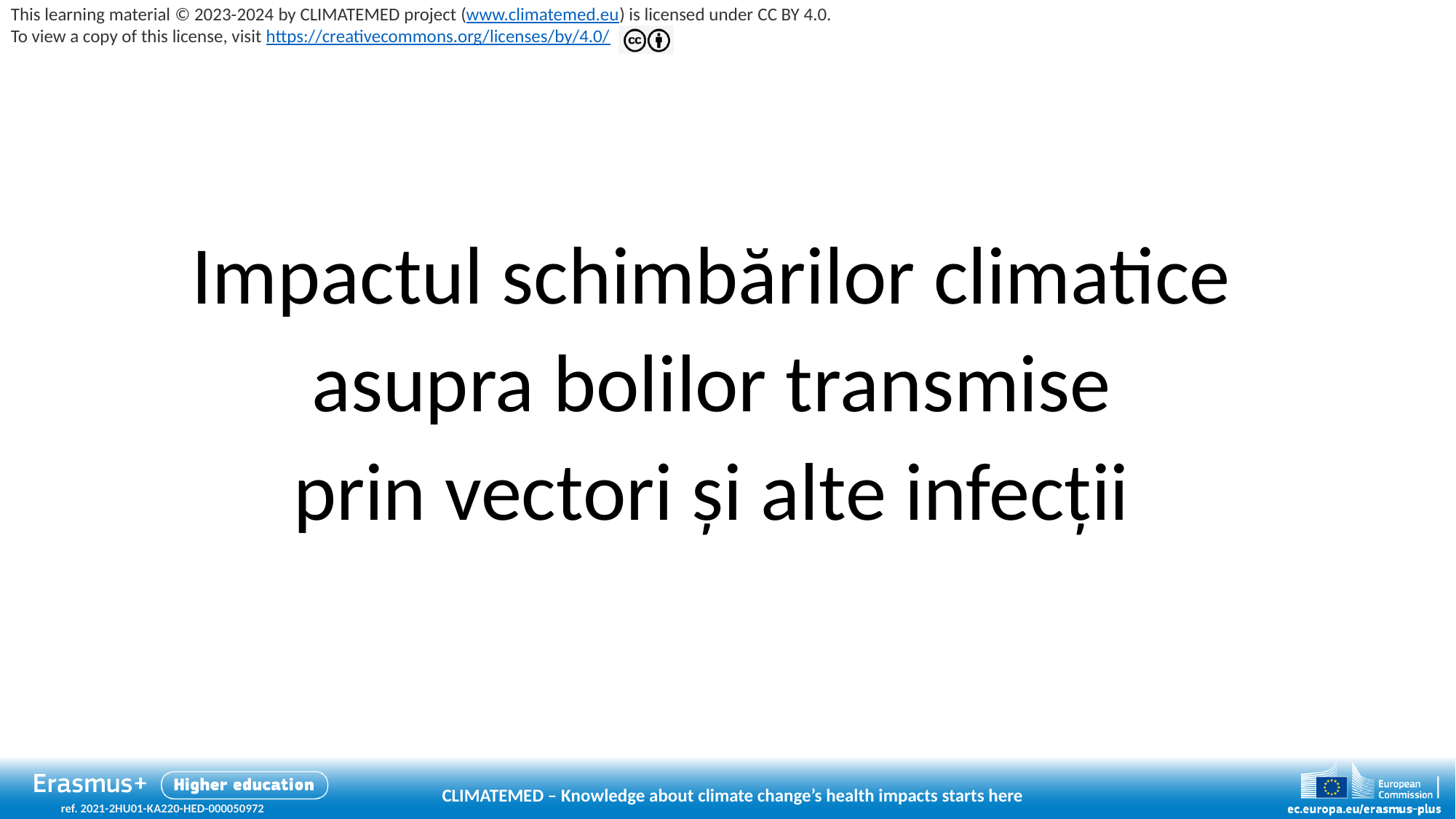

# Impactul schimbărilor climatice asupra bolilor transmise prin vectori și alte infecții